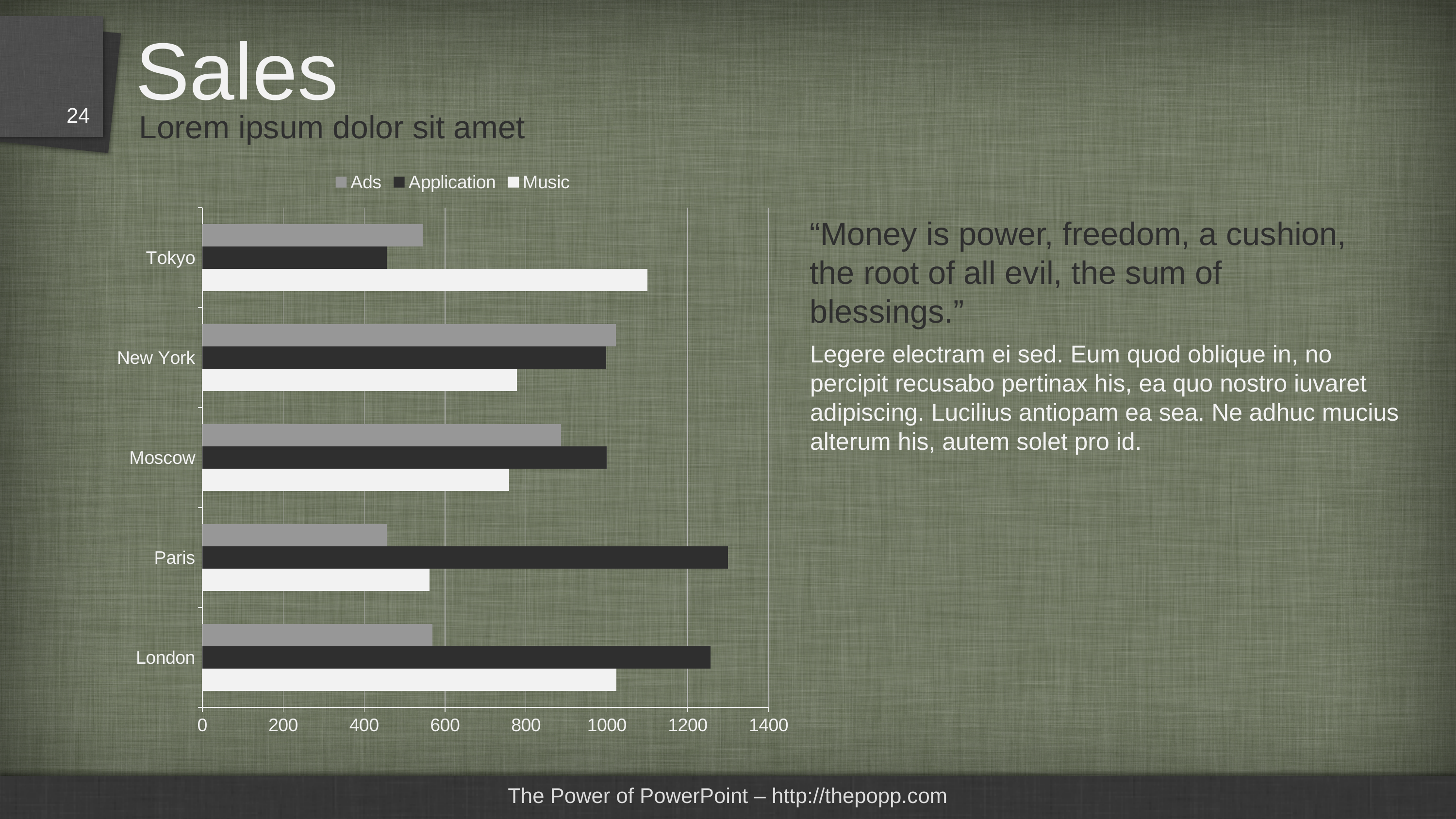

# Sales
24
Lorem ipsum dolor sit amet

### Chart

| Category | Music | Application | Ads |
|---|---|---|---|
| London | 1024.0 | 1256.0 | 569.0 |
| Paris | 562.0 | 1300.0 | 456.0 |
| Moscow | 758.0 | 1000.0 | 887.0 |
| New York | 778.0 | 999.0 | 1022.0 |
| Tokyo | 1100.0 | 456.0 | 545.0 |
“Money is power, freedom, a cushion, the root of all evil, the sum of blessings.”
Legere electram ei sed. Eum quod oblique in, no percipit recusabo pertinax his, ea quo nostro iuvaret adipiscing. Lucilius antiopam ea sea. Ne adhuc mucius alterum his, autem solet pro id.

The Power of PowerPoint – http://thepopp.com